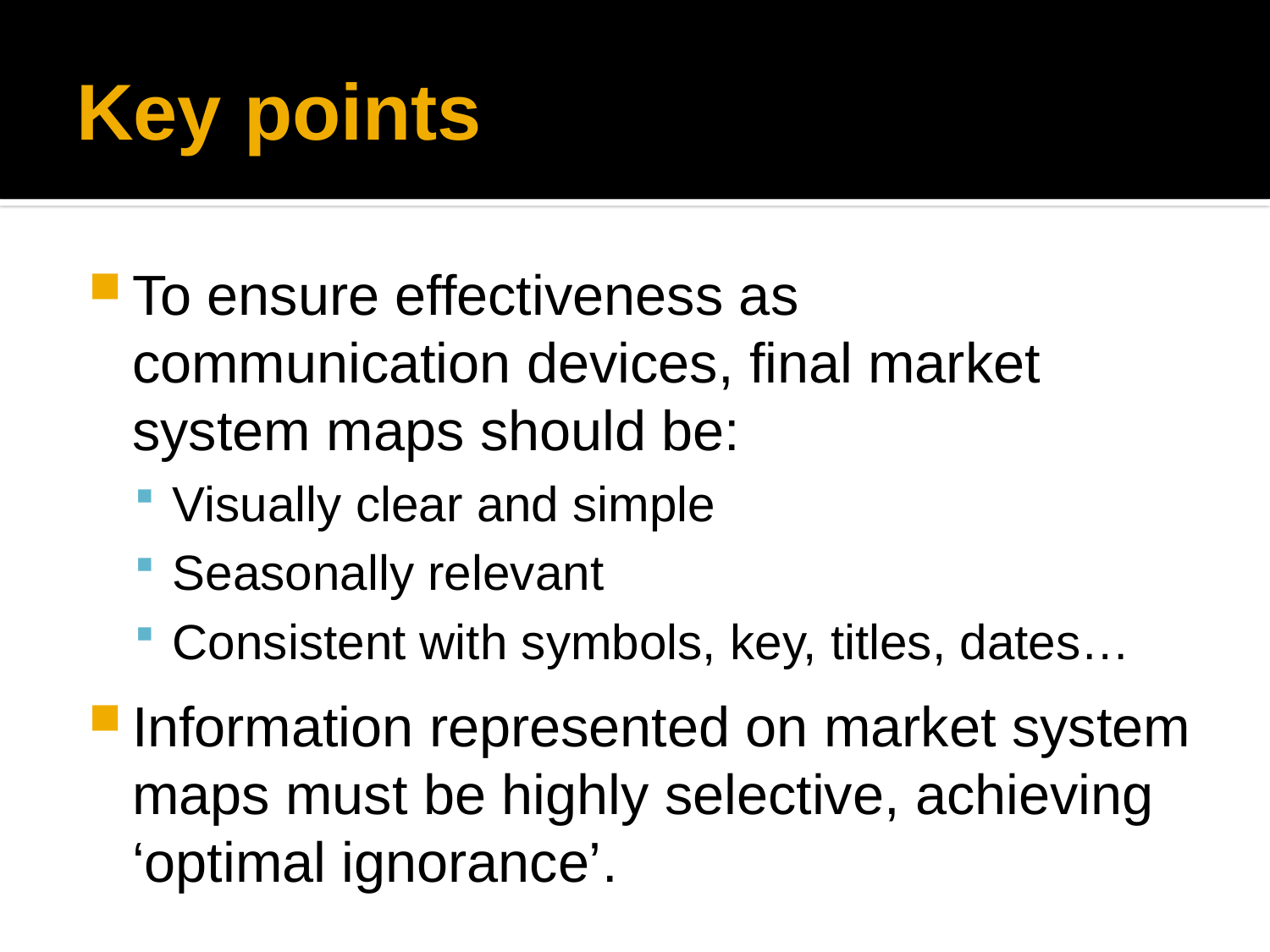

# Key points
To ensure effectiveness as communication devices, final market system maps should be:
Visually clear and simple
Seasonally relevant
Consistent with symbols, key, titles, dates…
Information represented on market system maps must be highly selective, achieving ‘optimal ignorance’.